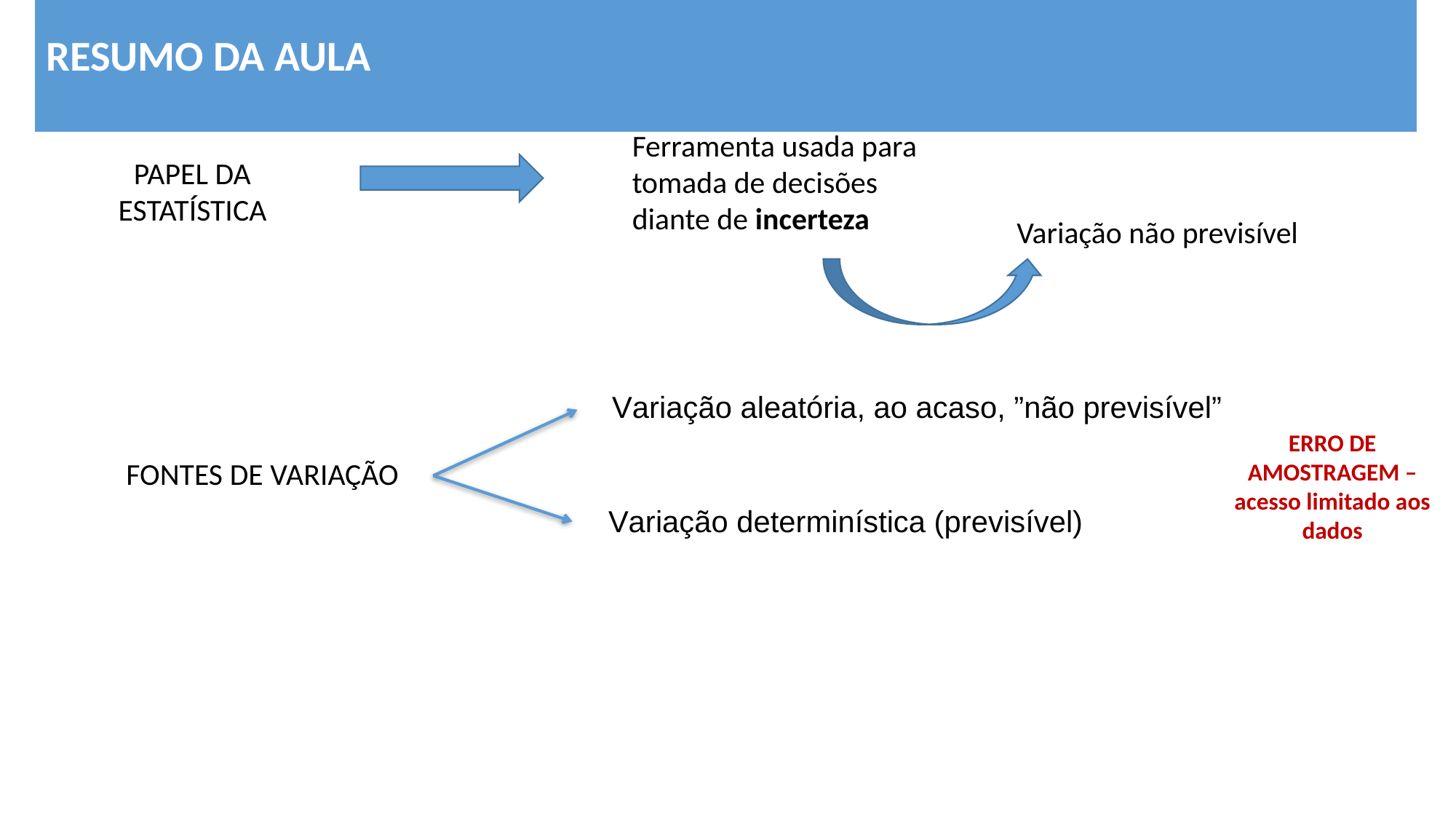

# RESUMO DA AULA
Ferramenta usada para tomada de decisões diante de incerteza

PAPEL DA ESTATÍSTICA
Variação não previsível

Variação aleatória, ao acaso, ”não previsível”
ERRO DE AMOSTRAGEM – acesso limitado aos dados
FONTES DE VARIAÇÃO
Variação determinística (previsível)